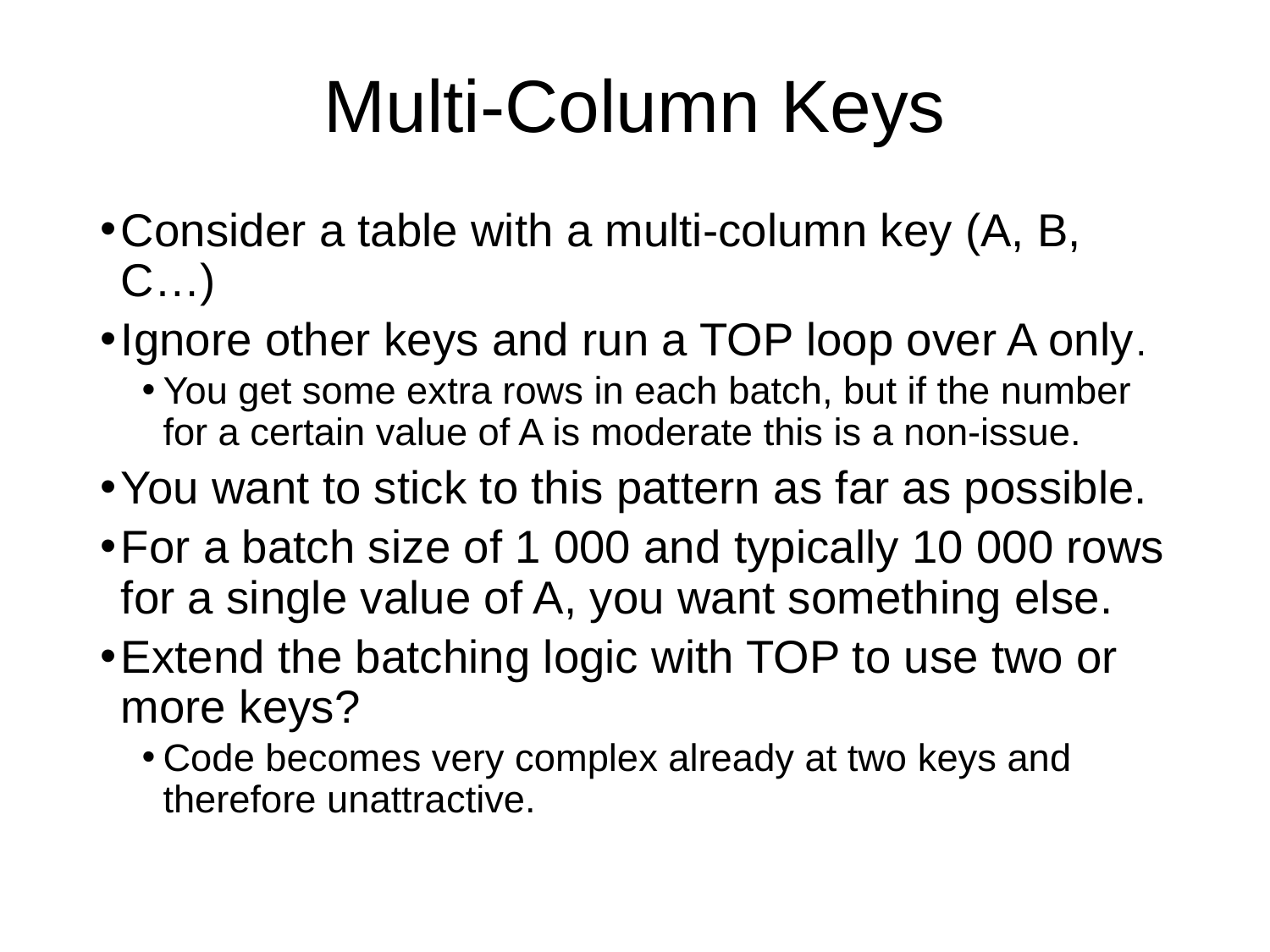

# Multi-Column Keys
Consider a table with a multi-column key (A, B, C…)
Ignore other keys and run a TOP loop over A only.
You get some extra rows in each batch, but if the number for a certain value of A is moderate this is a non-issue.
You want to stick to this pattern as far as possible.
For a batch size of 1 000 and typically 10 000 rows for a single value of A, you want something else.
Extend the batching logic with TOP to use two or more keys?
Code becomes very complex already at two keys and therefore unattractive.
© 2019 Erland Sommarskog